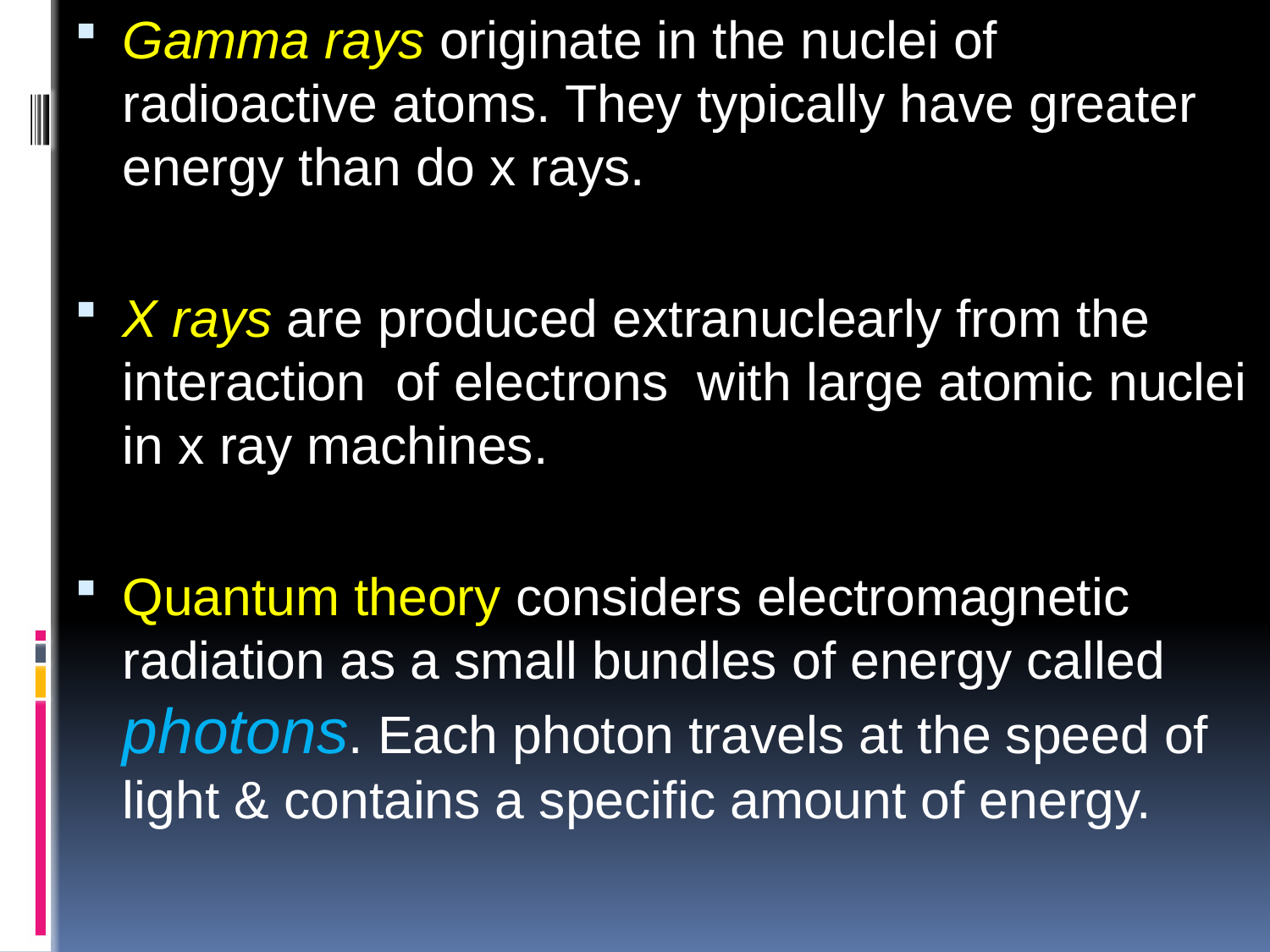

Gamma rays originate in the nuclei of radioactive atoms. They typically have greater energy than do x rays.

X rays are produced extranuclearly from the interaction  of electrons  with large atomic nuclei in x ray machines.

Quantum theory considers electromagnetic radiation as a small bundles of energy called photons. Each photon travels at the speed of light & contains a specific amount of energy.